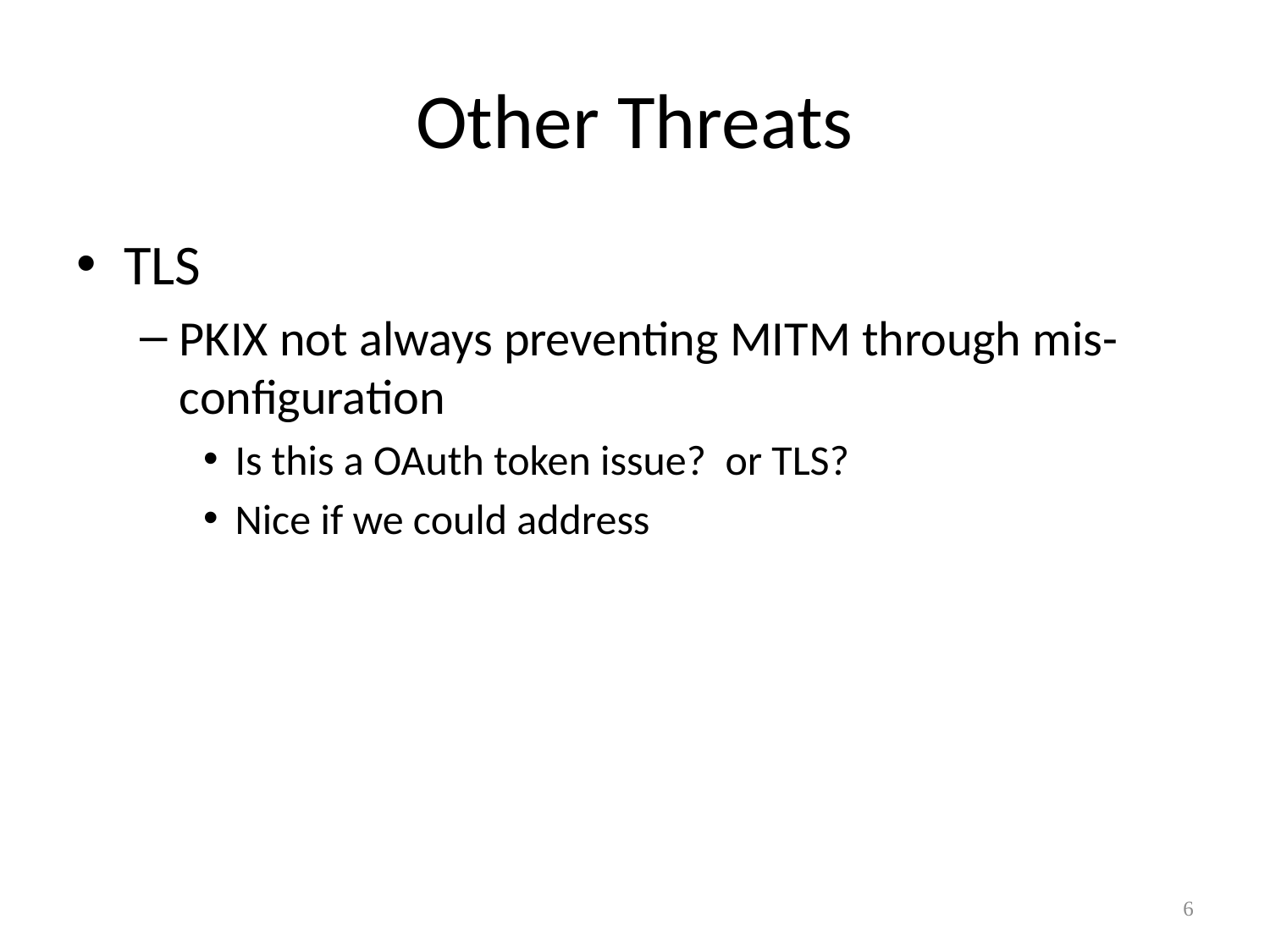

# Other Threats
TLS
PKIX not always preventing MITM through mis-configuration
Is this a OAuth token issue?  or TLS?
Nice if we could address
12-07-03
CONFIDENTIAL
6